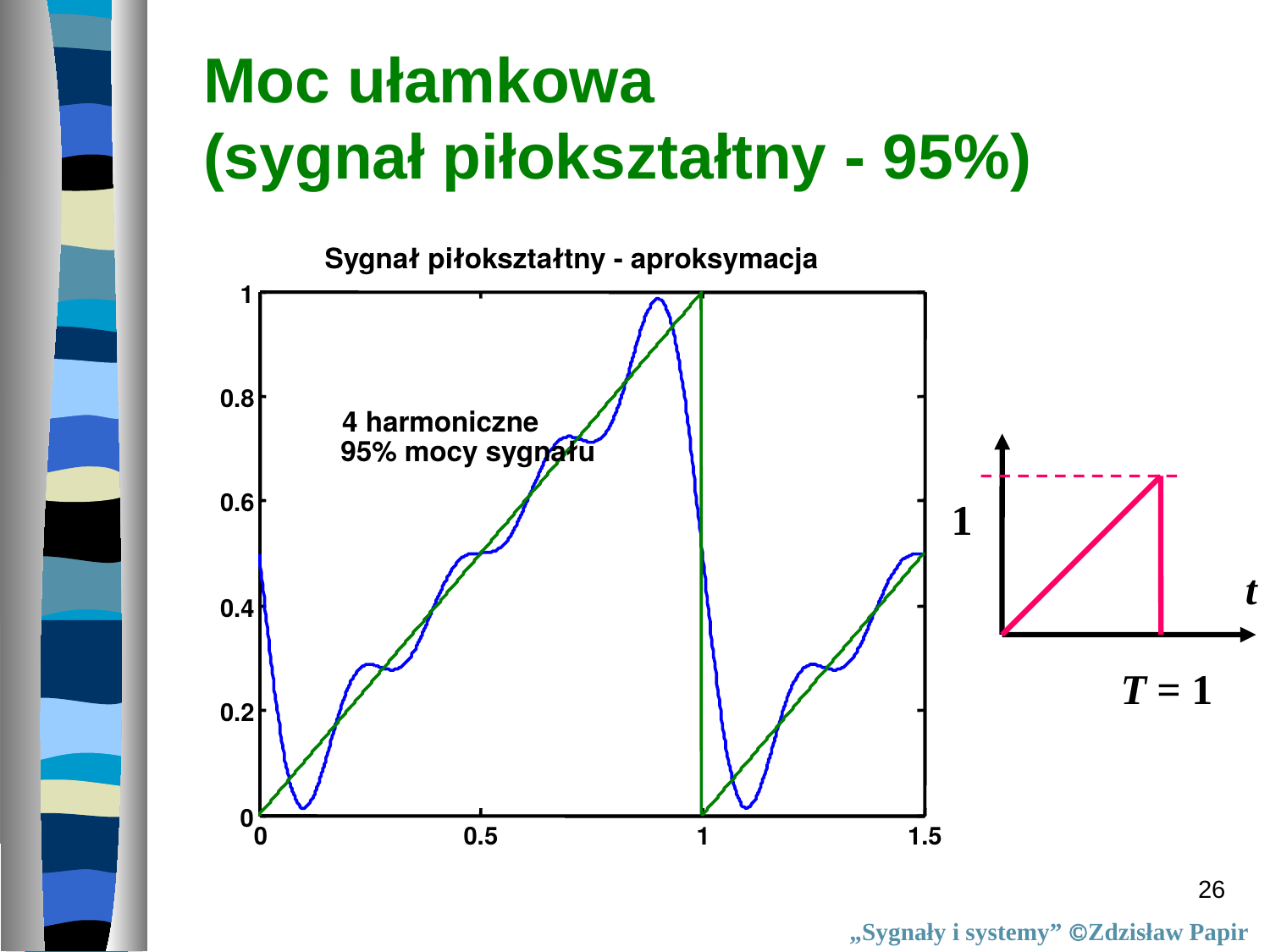

Moc ułamkowa
(sygnał piłokształtny - 95%)
Sygnał piłokształtny - aproksymacja

1

0.8

4 harmoniczne
95% mocy sygnału
0.6

0.4

0.2

0

0
0.5
1
1.5

1

t

T = 1
26
„Sygnały i systemy” ©Zdzisław Papir